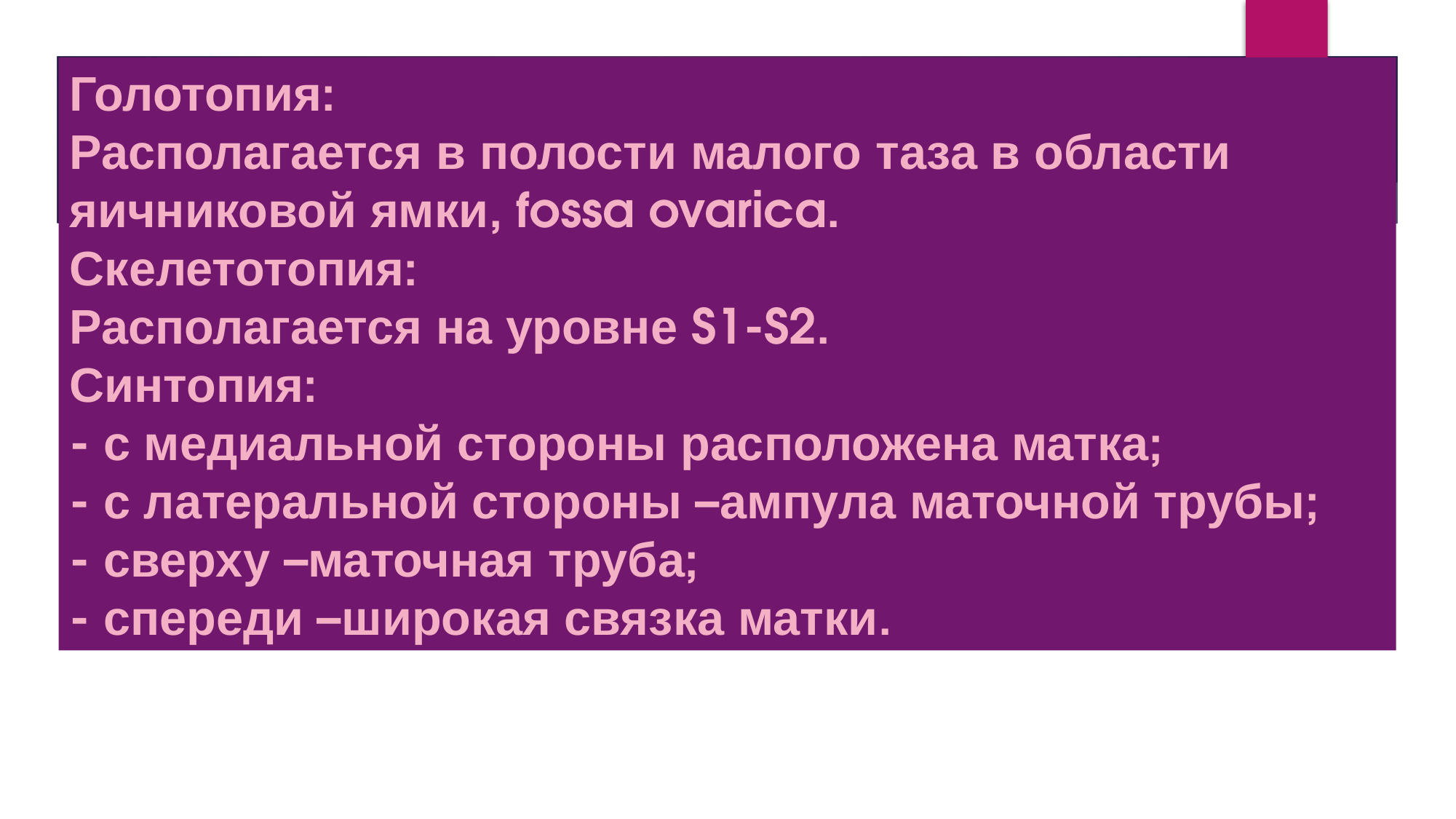

Голотопия:
Располагается в полости малого таза в области яичниковой ямки, fossa ovarica.
Скелетотопия:
Располагается на уровне S1-S2.
Синтопия:
- с медиальной стороны расположена матка;
- с латеральной стороны –ампула маточной трубы;
- сверху –маточная труба;
- спереди –широкая связка матки.